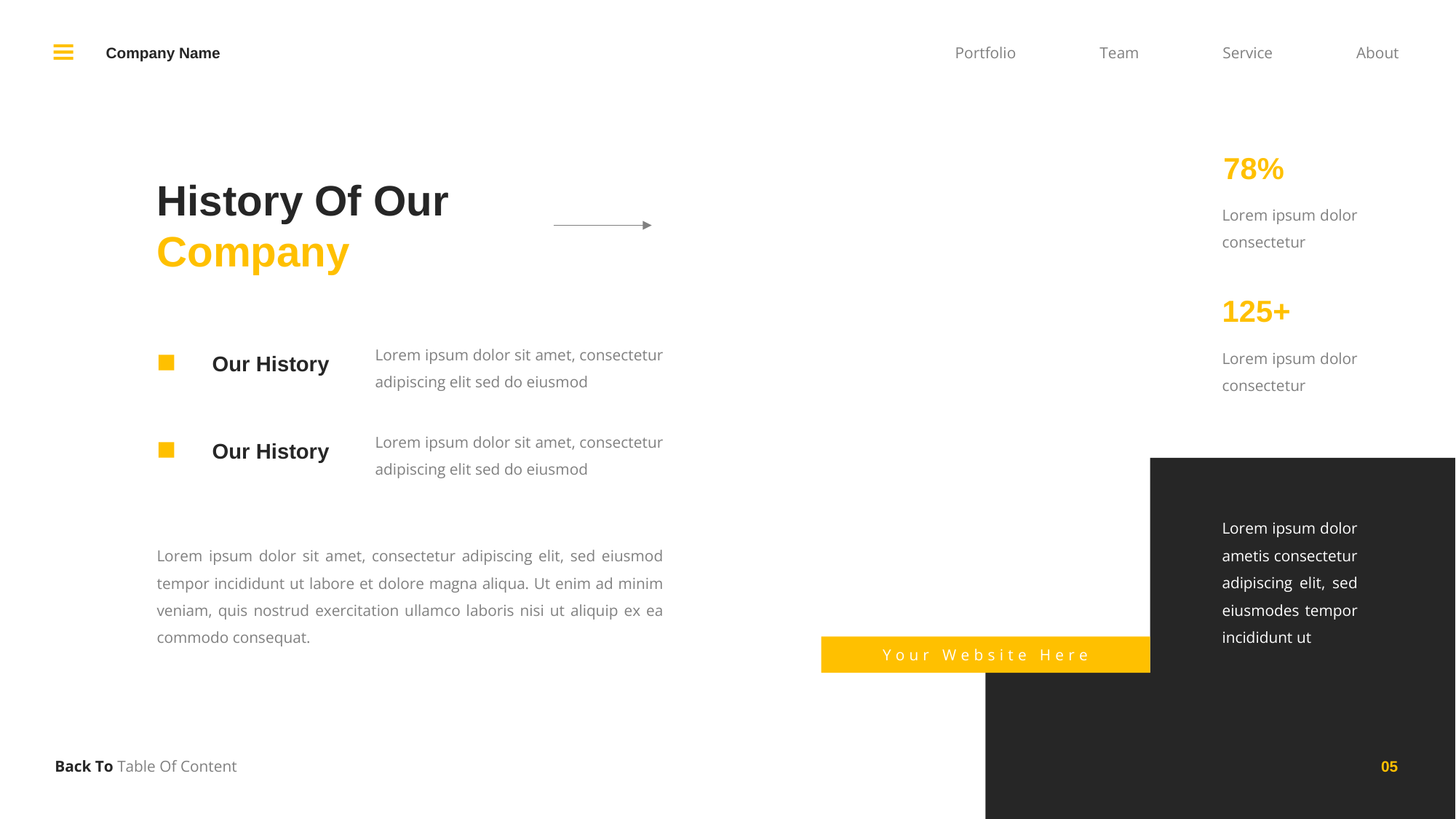

Company Name
Portfolio
Team
Service
About

78%
Lorem ipsum dolor consectetur

History Of Our Company
125+
Lorem ipsum dolor consectetur
Lorem ipsum dolor sit amet, consectetur adipiscing elit sed do eiusmod
Our History

Lorem ipsum dolor sit amet, consectetur adipiscing elit sed do eiusmod
Our History

Lorem ipsum dolor ametis consectetur adipiscing elit, sed eiusmodes tempor incididunt ut
Lorem ipsum dolor sit amet, consectetur adipiscing elit, sed eiusmod tempor incididunt ut labore et dolore magna aliqua. Ut enim ad minim veniam, quis nostrud exercitation ullamco laboris nisi ut aliquip ex ea commodo consequat.

Your Website Here
05
Back To Table Of Content